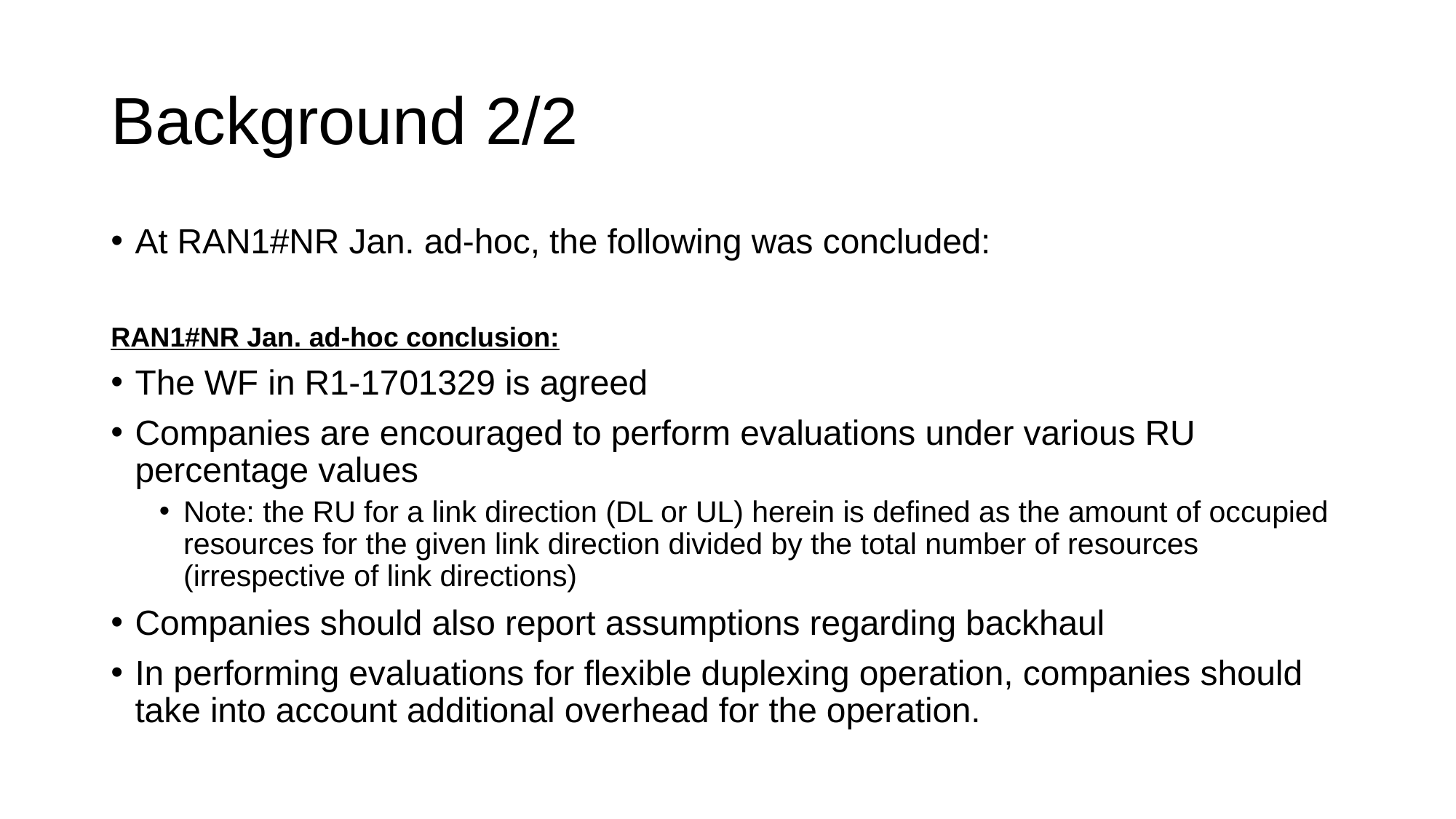

# Background 2/2
At RAN1#NR Jan. ad-hoc, the following was concluded:

RAN1#NR Jan. ad-hoc conclusion:
The WF in R1-1701329 is agreed
Companies are encouraged to perform evaluations under various RU percentage values
Note: the RU for a link direction (DL or UL) herein is defined as the amount of occupied resources for the given link direction divided by the total number of resources (irrespective of link directions)
Companies should also report assumptions regarding backhaul
In performing evaluations for flexible duplexing operation, companies should take into account additional overhead for the operation.